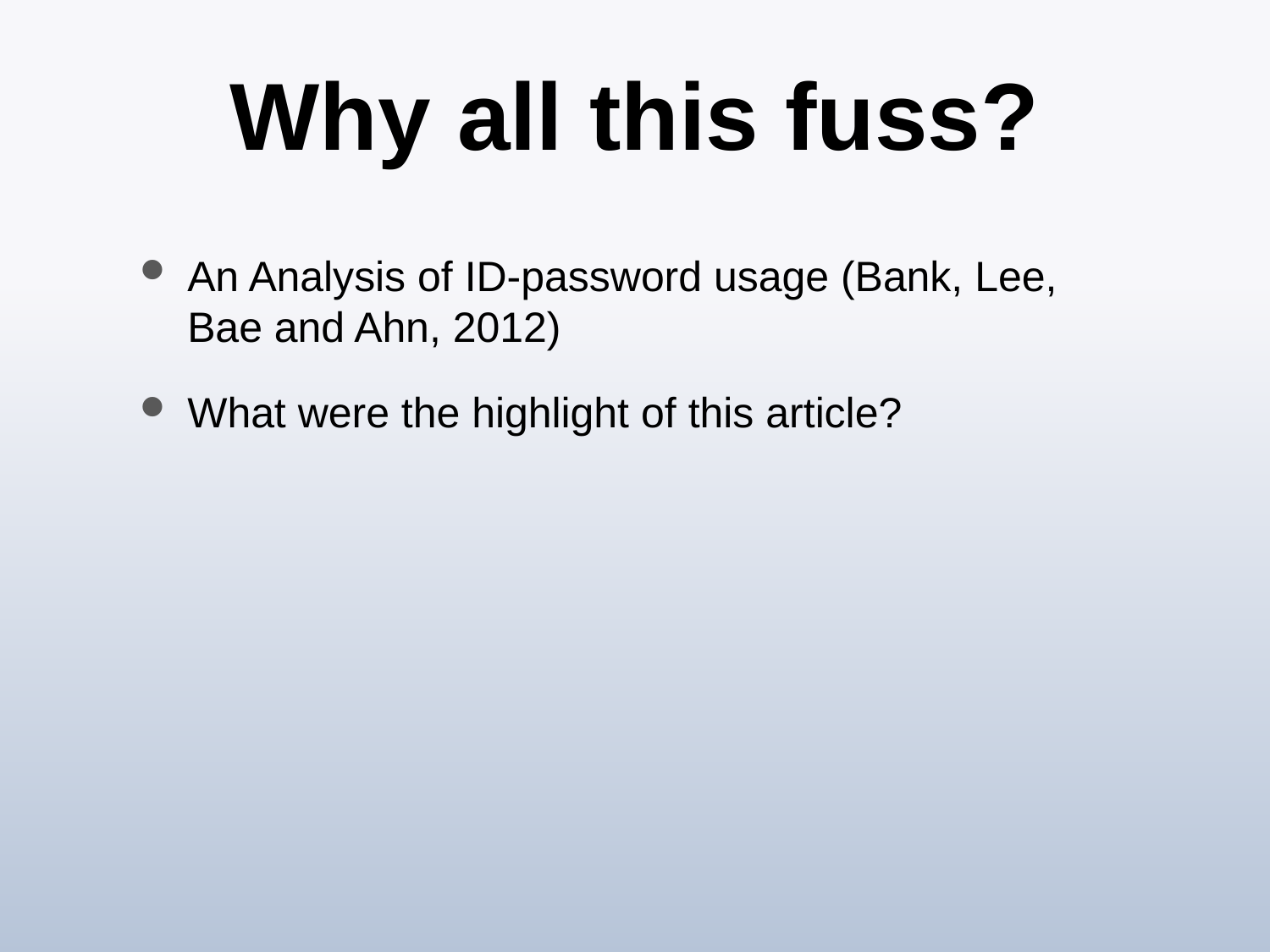

# Why all this fuss?
An Analysis of ID-password usage (Bank, Lee, Bae and Ahn, 2012)
What were the highlight of this article?